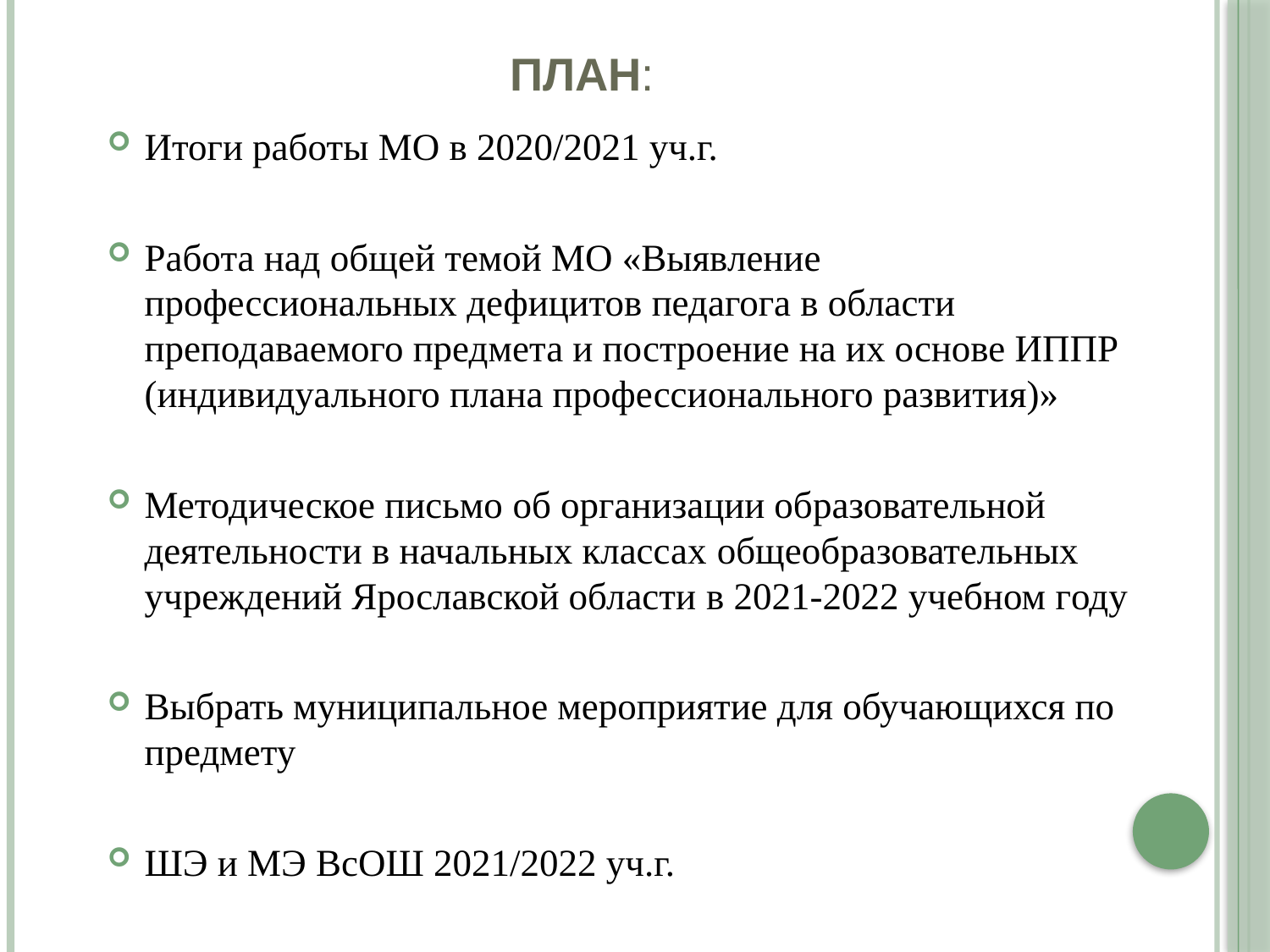

# План:
Итоги работы МО в 2020/2021 уч.г.

Работа над общей темой МО «Выявление профессиональных дефицитов педагога в области преподаваемого предмета и построение на их основе ИППР (индивидуального плана профессионального развития)»

Методическое письмо об организации образовательной деятельности в начальных классах общеобразовательных учреждений Ярославской области в 2021-2022 учебном году

Выбрать муниципальное мероприятие для обучающихся по предмету

ШЭ и МЭ ВсОШ 2021/2022 уч.г.